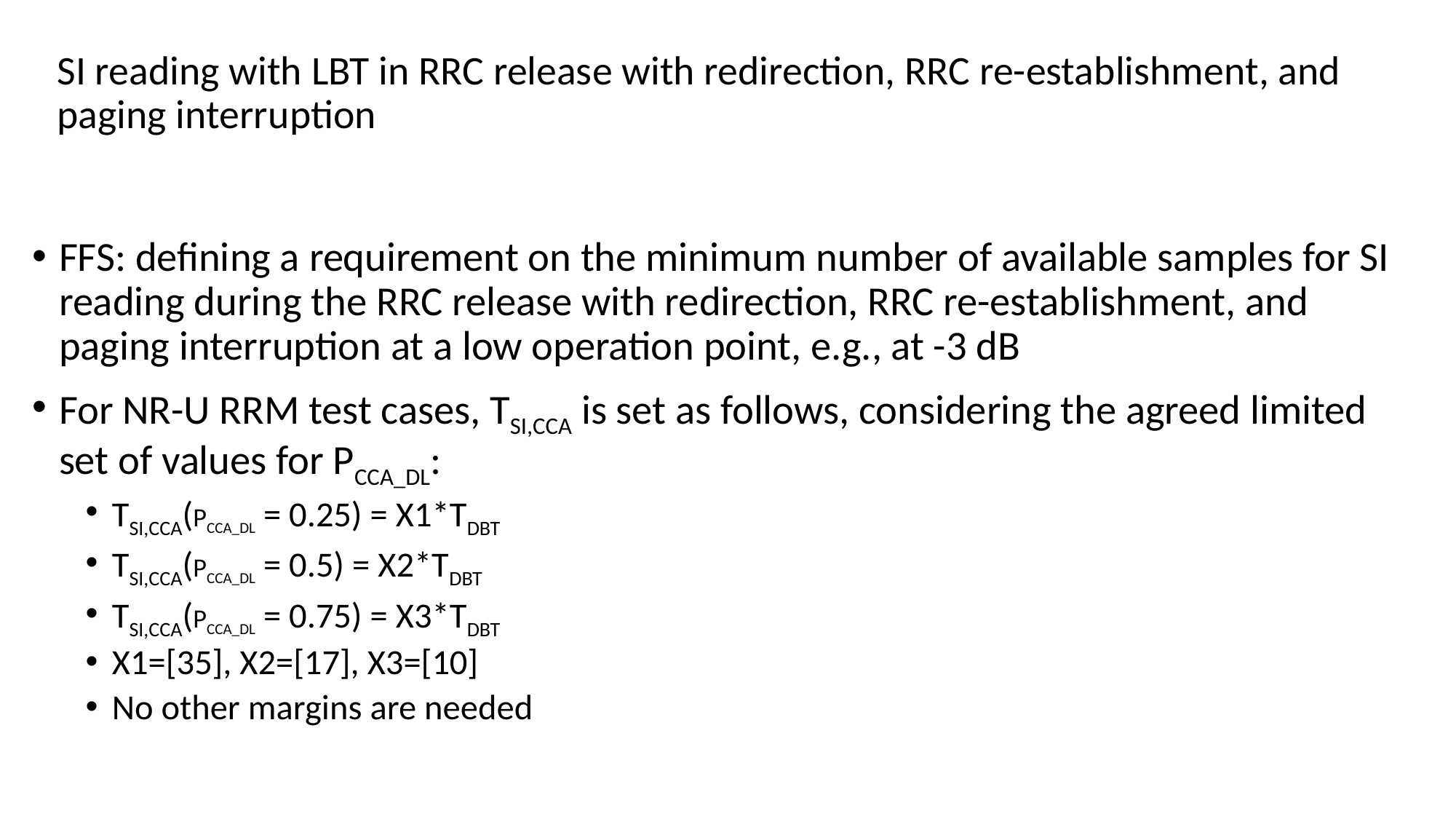

# SI reading with LBT in RRC release with redirection, RRC re-establishment, and paging interruption

FFS: defining a requirement on the minimum number of available samples for SI reading during the RRC release with redirection, RRC re-establishment, and paging interruption at a low operation point, e.g., at -3 dB
For NR-U RRM test cases, TSI,CCA is set as follows, considering the agreed limited set of values for PCCA_DL:
TSI,CCA(PCCA_DL = 0.25) = X1*TDBT
TSI,CCA(PCCA_DL = 0.5) = X2*TDBT
TSI,CCA(PCCA_DL = 0.75) = X3*TDBT
X1=[35], X2=[17], X3=[10]
No other margins are needed